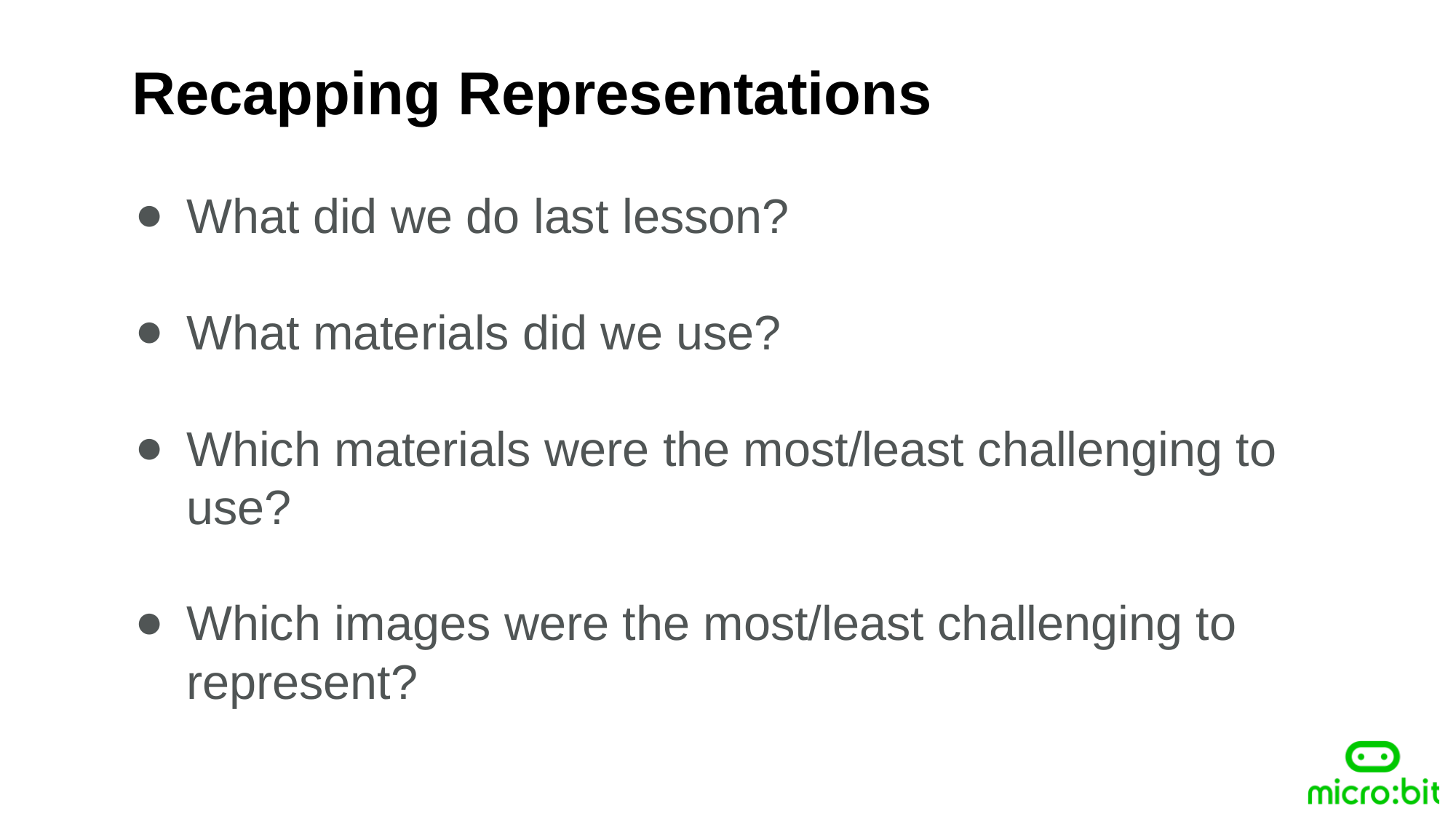

Recapping Representations

What did we do last lesson?

What materials did we use?

Which materials were the most/least challenging to use?

Which images were the most/least challenging to represent?